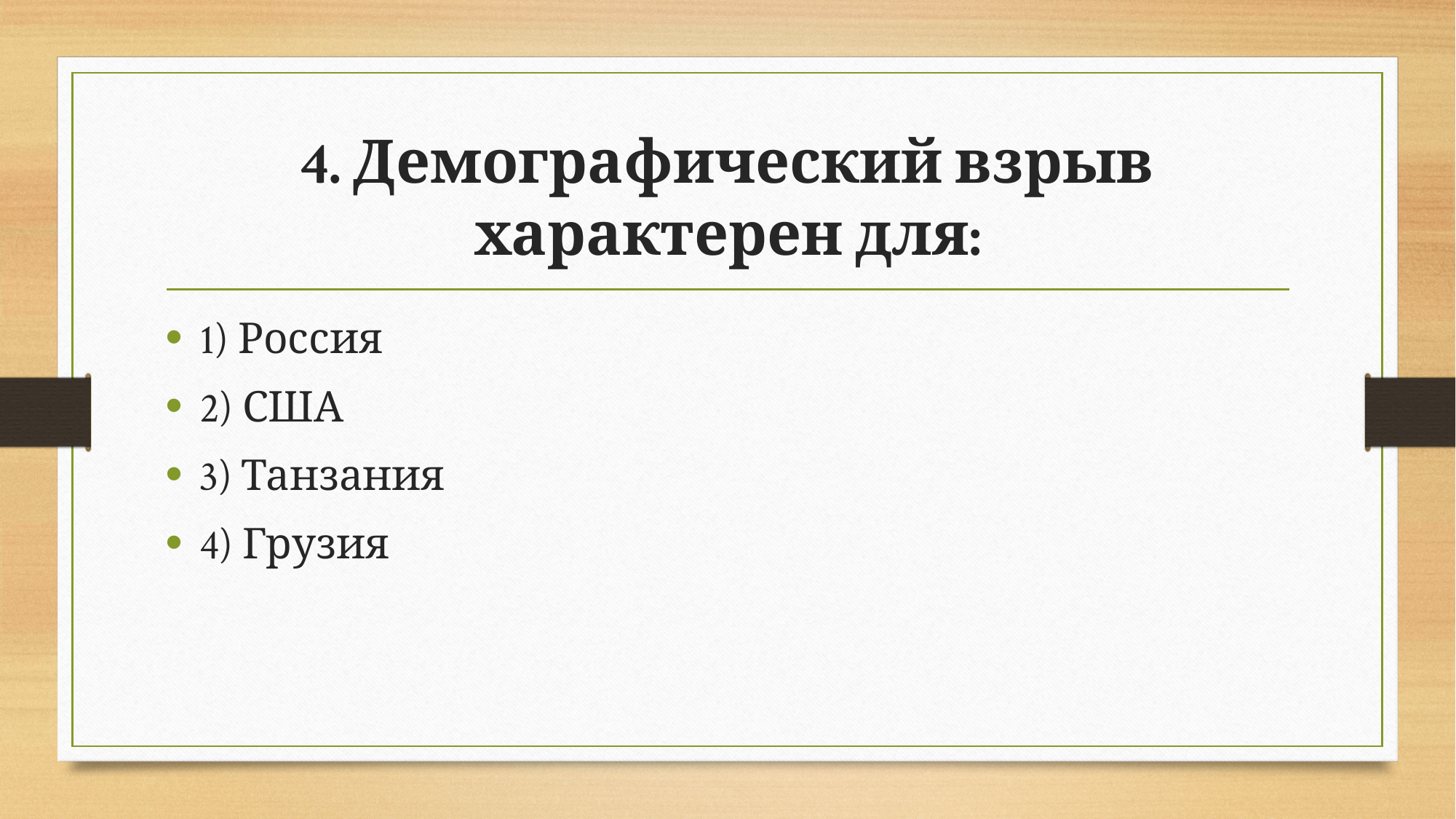

# 4. Демографический взрыв характерен для:
1) Россия
2) США
3) Танзания
4) Грузия